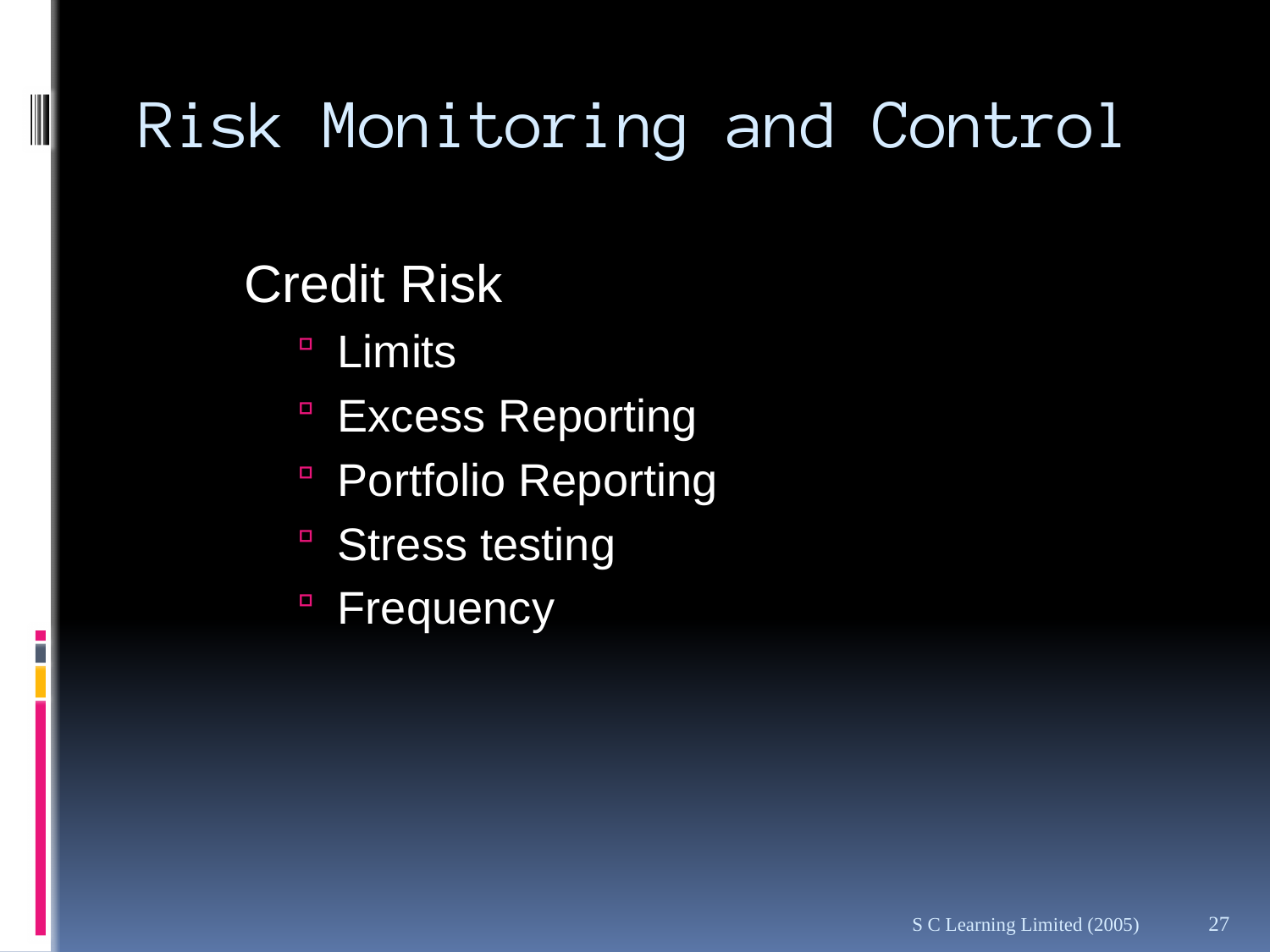

# Risk Monitoring and Control
Credit Risk
Limits
Excess Reporting
Portfolio Reporting
Stress testing
Frequency
S C Learning Limited (2005)
27